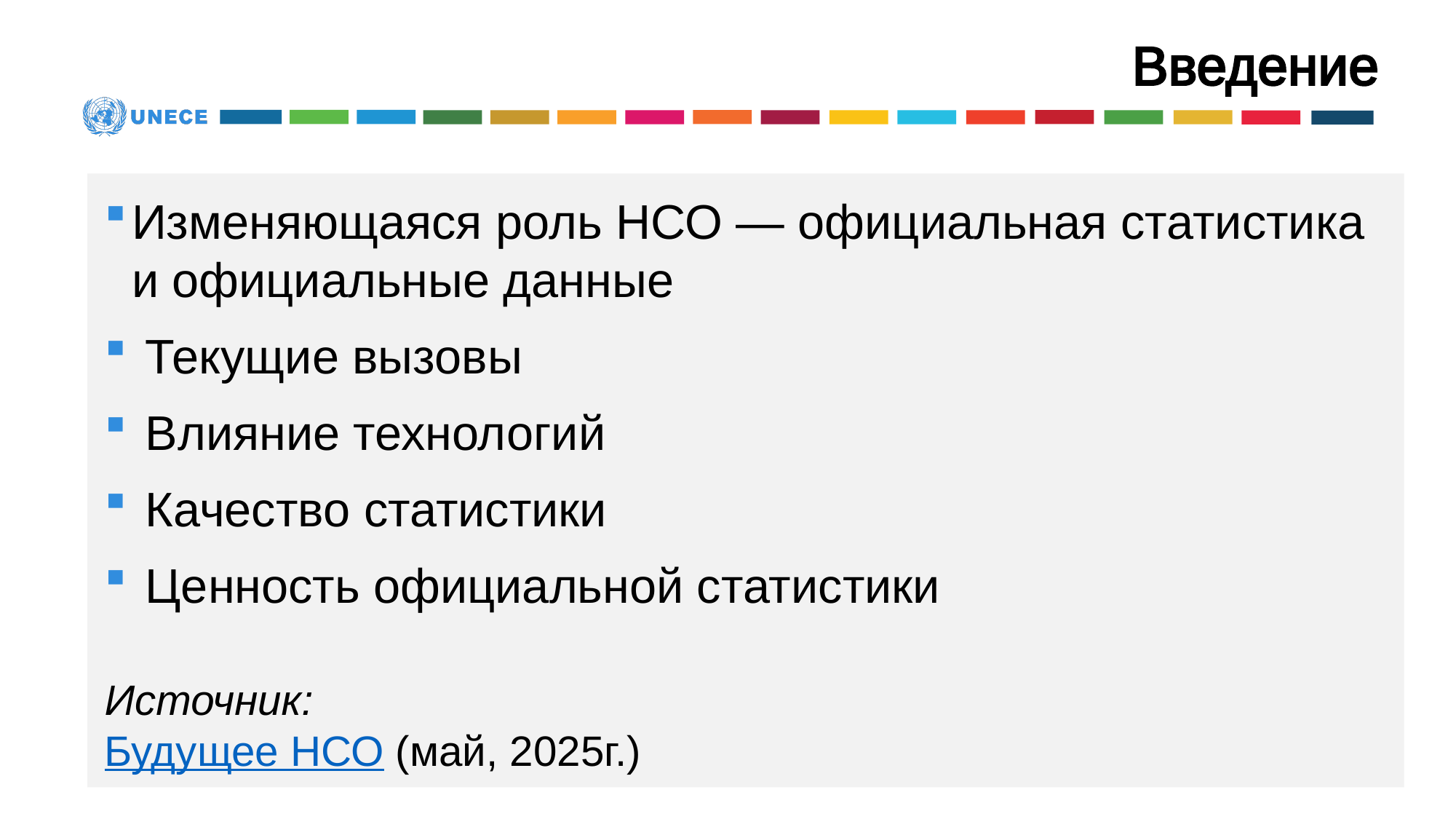

# Введение
Изменяющаяся роль НСО — официальная статистика и официальные данные
 Текущие вызовы
 Влияние технологий
 Качество статистики
 Ценность официальной статистики

Источник:
Будущее НСО (май, 2025г.)